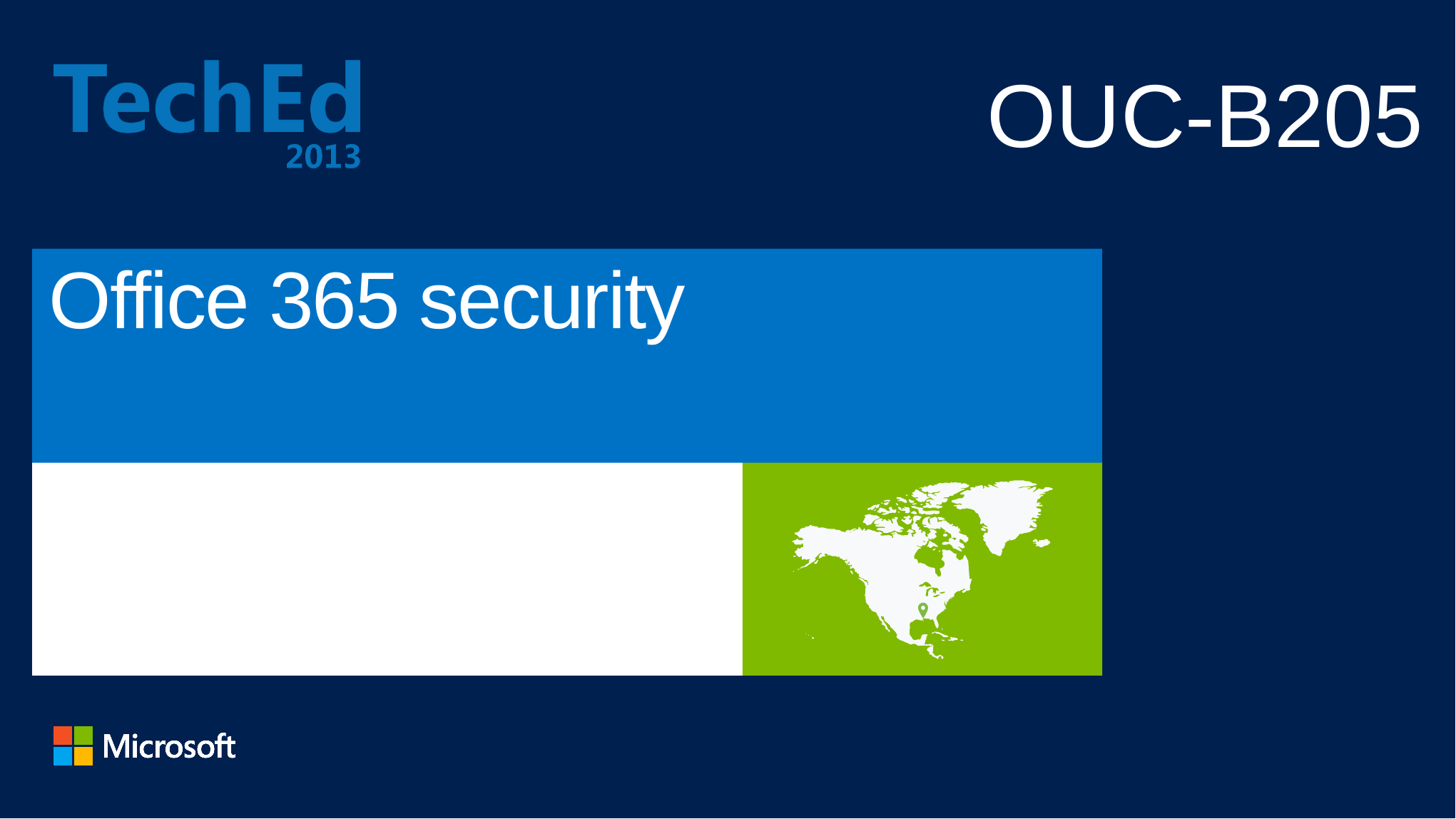

OUC-B205
# Office 365 security
Andy O’Donald
Paul Andrew
Office 365